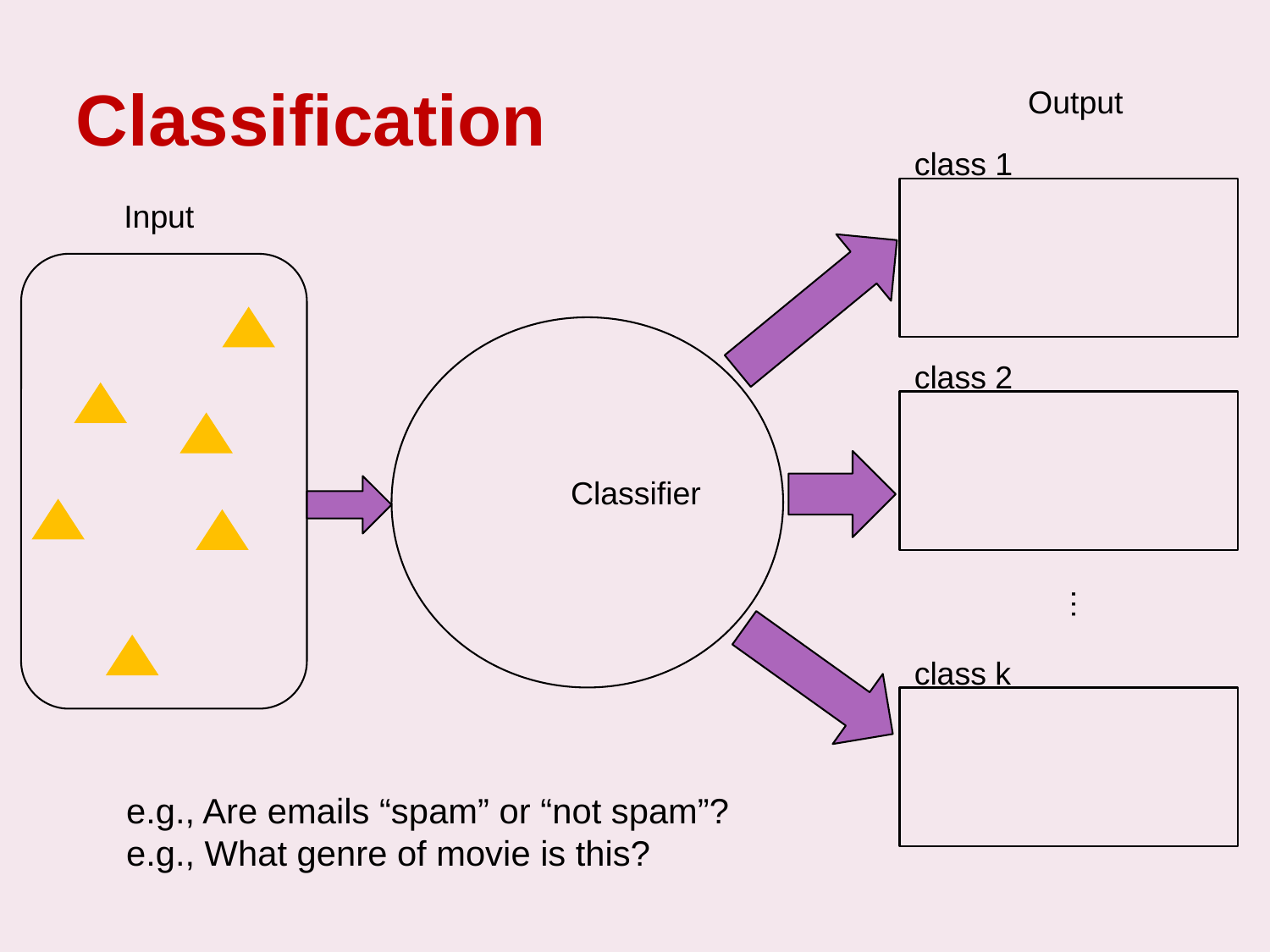

# Classification
Output
class 1

Input

class 2

Classifier

…

class k

e.g., Are emails “spam” or “not spam”?
e.g., What genre of movie is this?